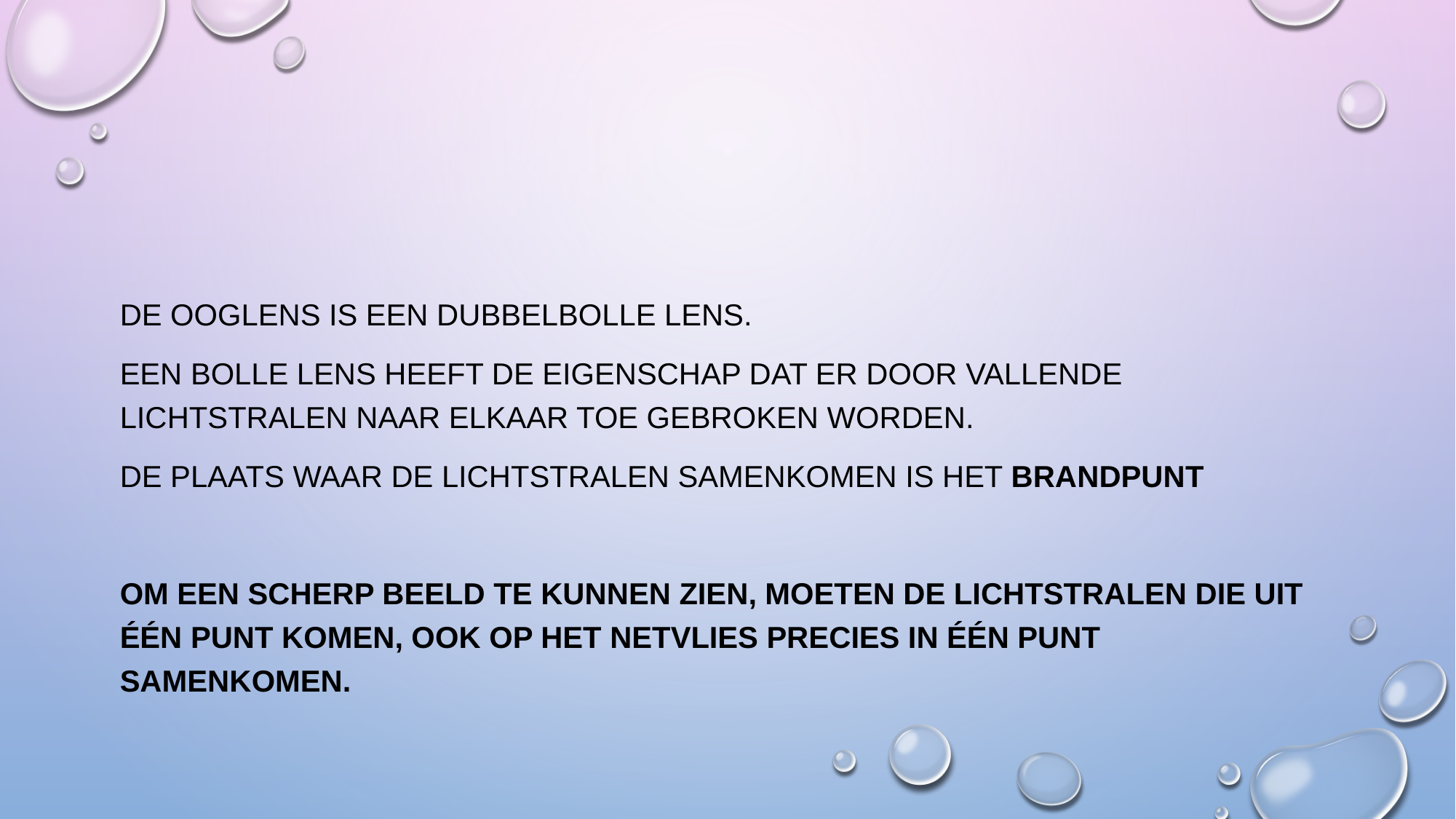

#
De ooglens is een dubbelbolle lens.
Een bolle lens heeft de eigenschap dat er door vallende lichtstralen naar elkaar toe gebroken worden.
De plaats waar de lichtstralen samenkomen is het brandpunt

Om een scherp beeld te kunnen zien, moeten de lichtstralen die uit één punt komen, ook op het netvlies precies in één punt samenkomen.